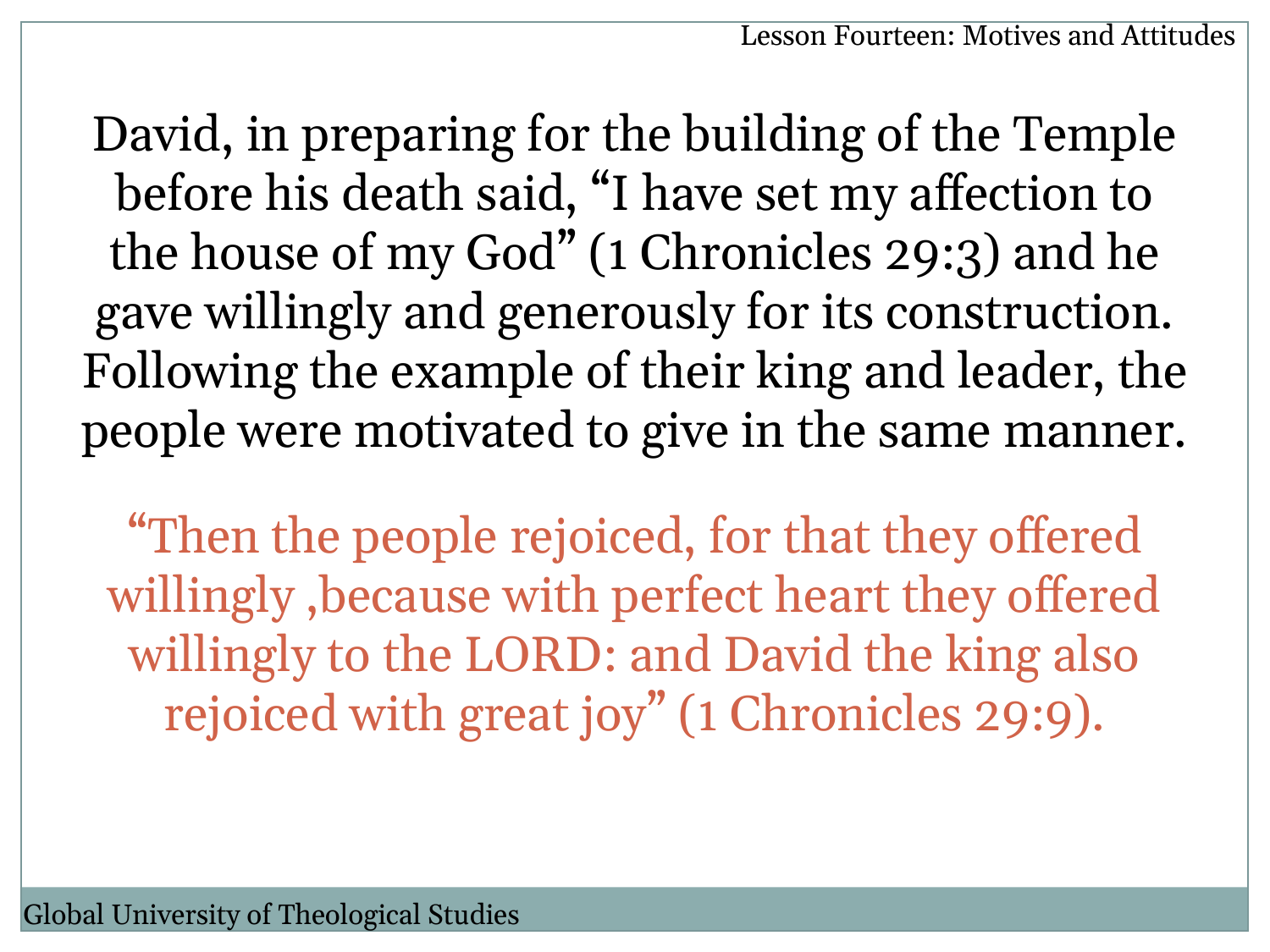

Lesson Fourteen: Motives and Attitudes
David, in preparing for the building of the Temple before his death said, “I have set my affection to the house of my God” (1 Chronicles 29:3) and he gave willingly and generously for its construction. Following the example of their king and leader, the people were motivated to give in the same manner.
“Then the people rejoiced, for that they offered willingly ,because with perfect heart they offered willingly to the LORD: and David the king also rejoiced with great joy” (1 Chronicles 29:9).
Global University of Theological Studies